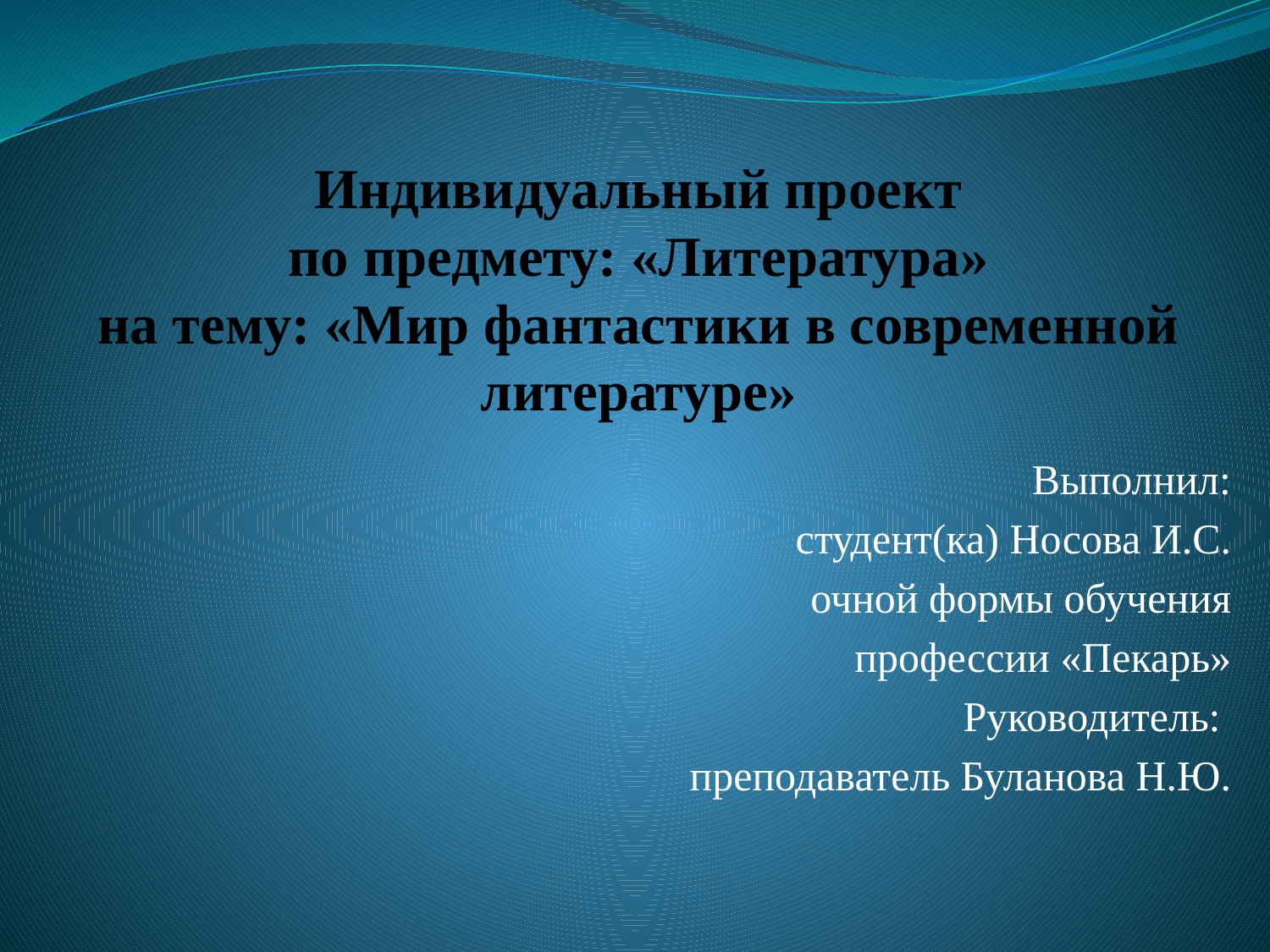

# Индивидуальный проект по предмету: «Литература» на тему: «Мир фантастики в современной литературе»
Выполнил:
студент(ка) Носова И.С.
очной формы обучения
профессии «Пекарь»
Руководитель:
преподаватель Буланова Н.Ю.